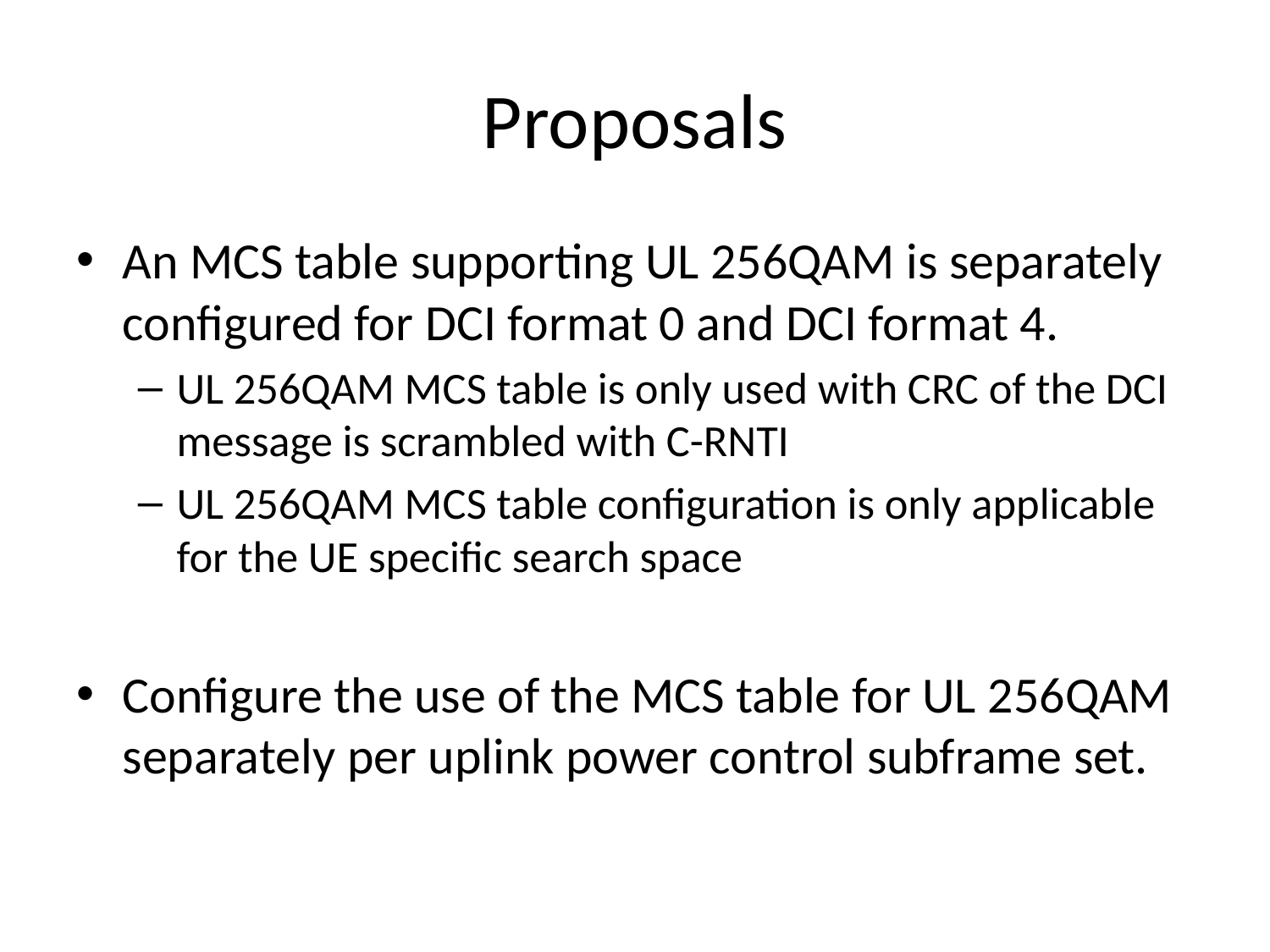

# Proposals
An MCS table supporting UL 256QAM is separately configured for DCI format 0 and DCI format 4.
UL 256QAM MCS table is only used with CRC of the DCI message is scrambled with C-RNTI
UL 256QAM MCS table configuration is only applicable for the UE specific search space

Configure the use of the MCS table for UL 256QAM separately per uplink power control subframe set.